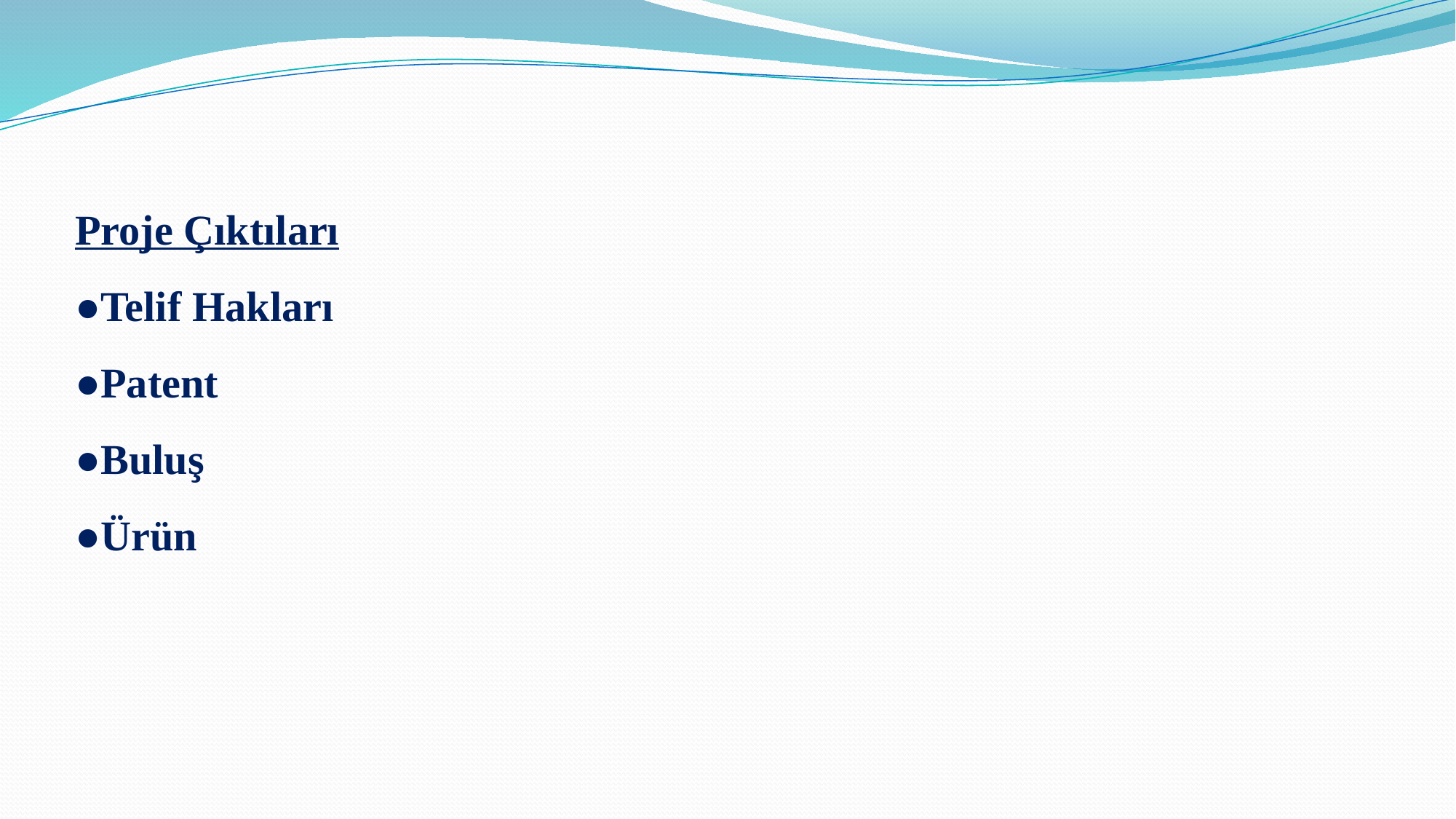

Proje Çıktıları
●Telif Hakları
●Patent
●Buluş
●Ürün